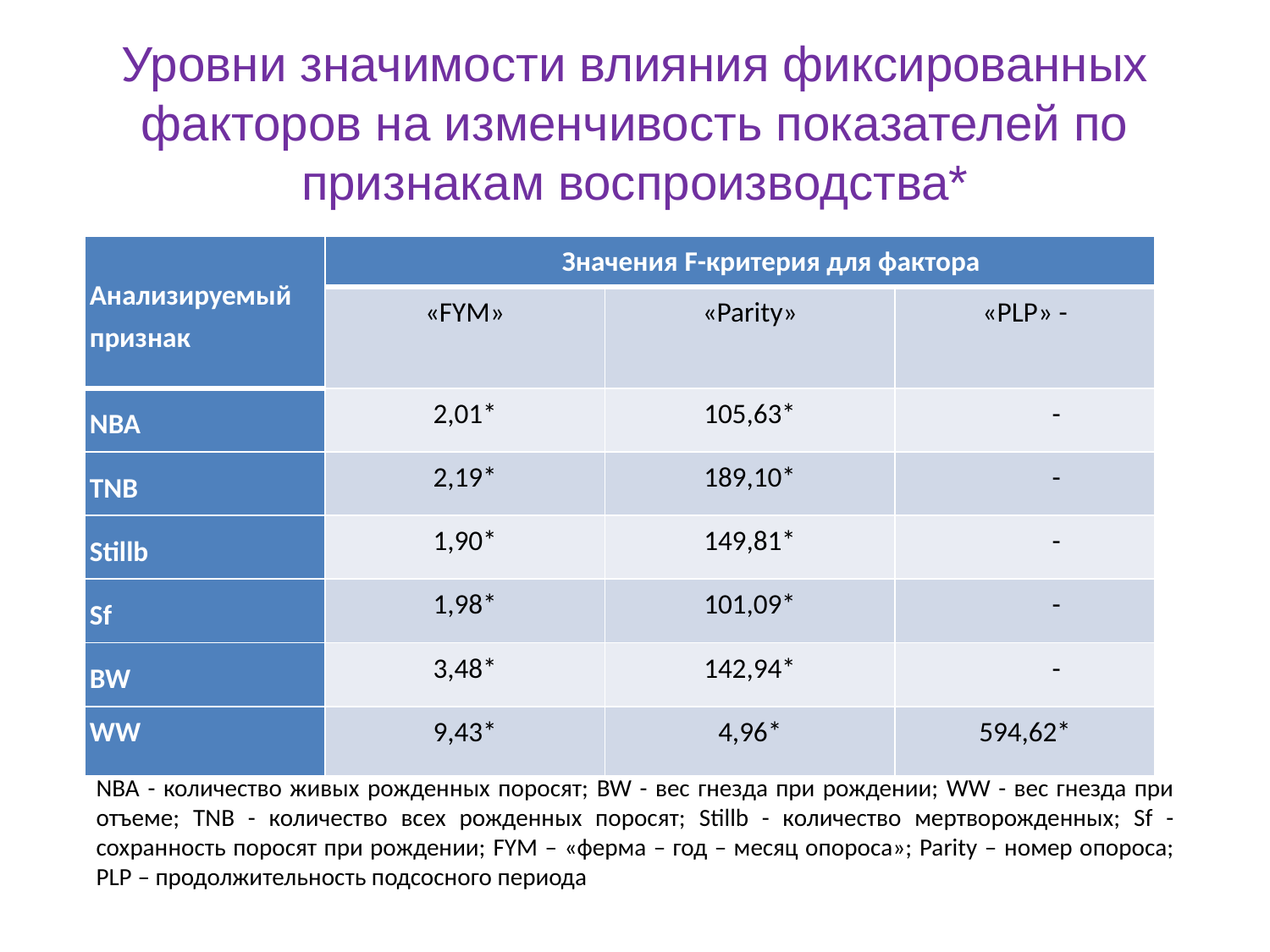

Уровни значимости влияния фиксированных факторов на изменчивость показателей по признакам воспроизводства*
| Анализируемый признак | Значения F-критерия для фактора |  |  |
| --- | --- | --- | --- |
|  | «FYM» | «Parity» | «PLP» - |
| NBA | 2,01\* | 105,63\* | - |
| TNB | 2,19\* | 189,10\* | - |
| Stillb | 1,90\* | 149,81\* | - |
| Sf | 1,98\* | 101,09\* | - |
| BW | 3,48\* | 142,94\* | - |
| WW | 9,43\* | 4,96\* | 594,62\* |
NBA - количество живых рожденных поросят; BW - вес гнезда при рождении; WW - вес гнезда при отъеме; TNB - количество всех рожденных поросят; Stillb - количество мертворожденных; Sf - сохранность поросят при рождении; FYM – «ферма – год – месяц опороса»; Parity – номер опороса; PLP – продолжительность подсосного периода